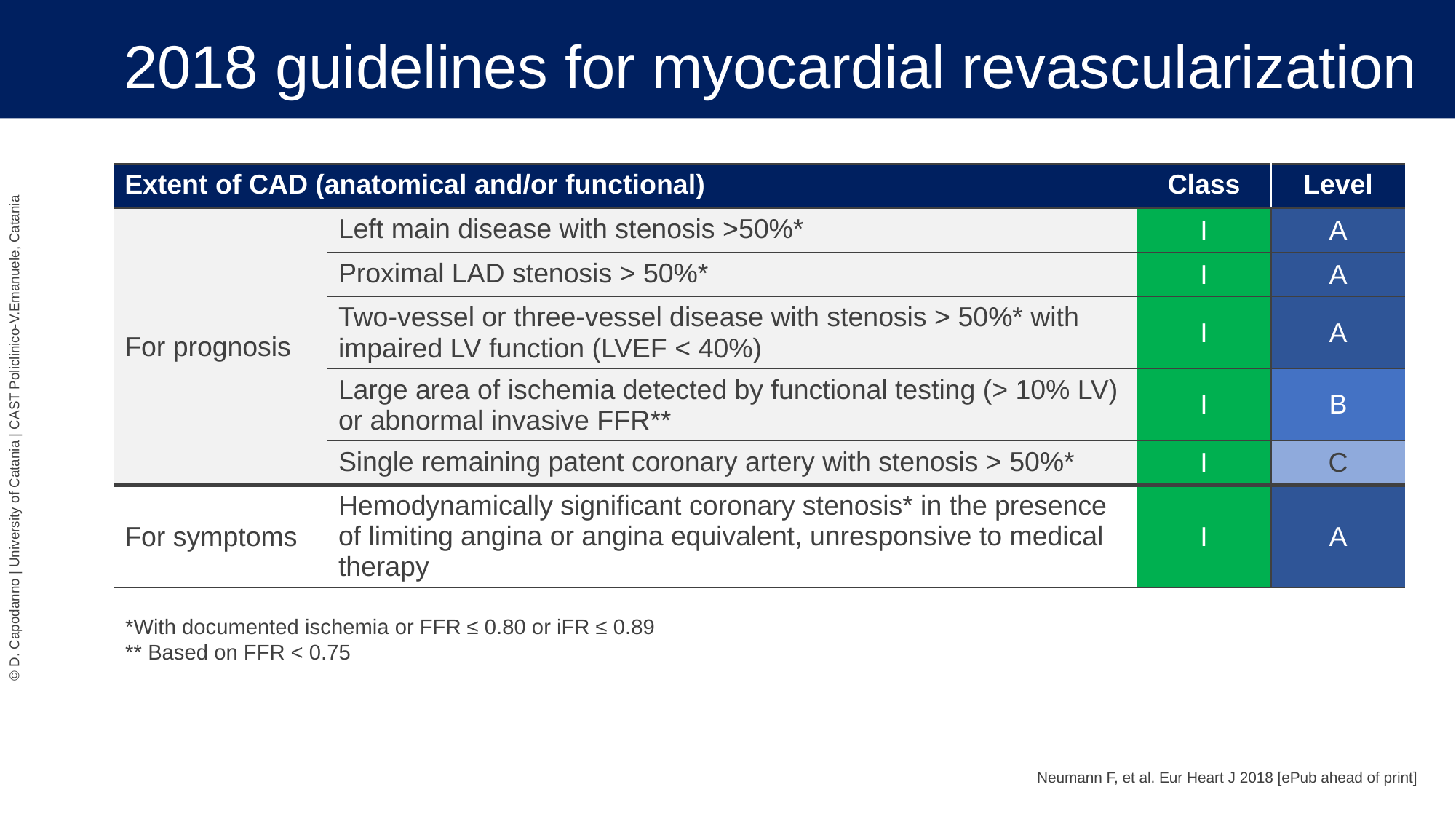

# 2018 guidelines for myocardial revascularization
| Extent of CAD (anatomical and/or functional) |  | Class | Level |
| --- | --- | --- | --- |
| For prognosis | Left main disease with stenosis >50%\* | I | A |
|  | Proximal LAD stenosis > 50%\* | I | A |
|  | Two-vessel or three-vessel disease with stenosis > 50%\* with impaired LV function (LVEF < 40%) | I | A |
|  | Large area of ischemia detected by functional testing (> 10% LV) or abnormal invasive FFR\*\* | I | B |
|  | Single remaining patent coronary artery with stenosis > 50%\* | I | C |
| For symptoms | Hemodynamically significant coronary stenosis\* in the presence of limiting angina or angina equivalent, unresponsive to medical therapy | I | A |
*With documented ischemia or FFR ≤ 0.80 or iFR ≤ 0.89
** Based on FFR < 0.75
Neumann F, et al. Eur Heart J 2018 [ePub ahead of print]